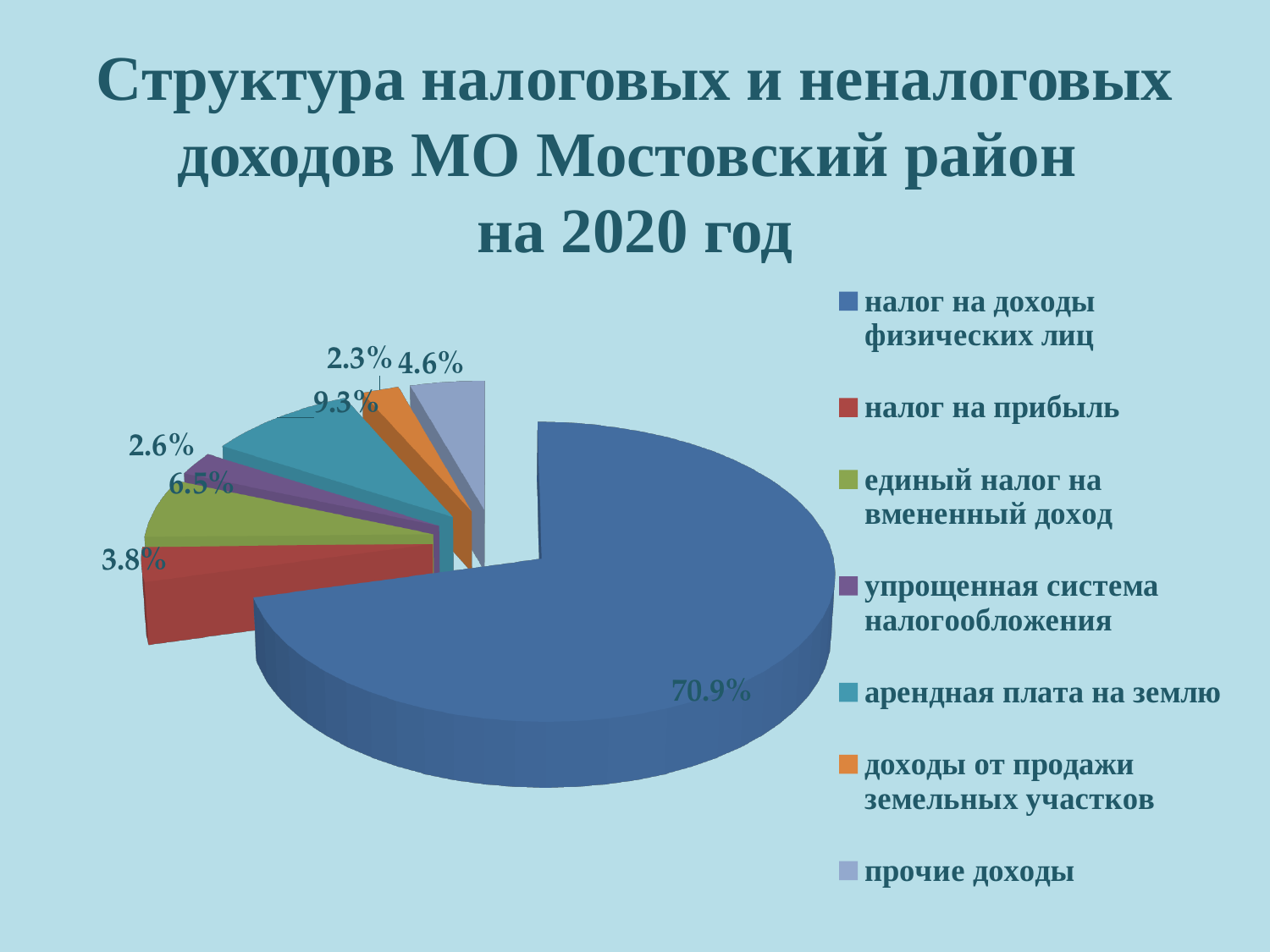

# Структура налоговых и неналоговых доходов МО Мостовский район на 2020 год

[unsupported chart]